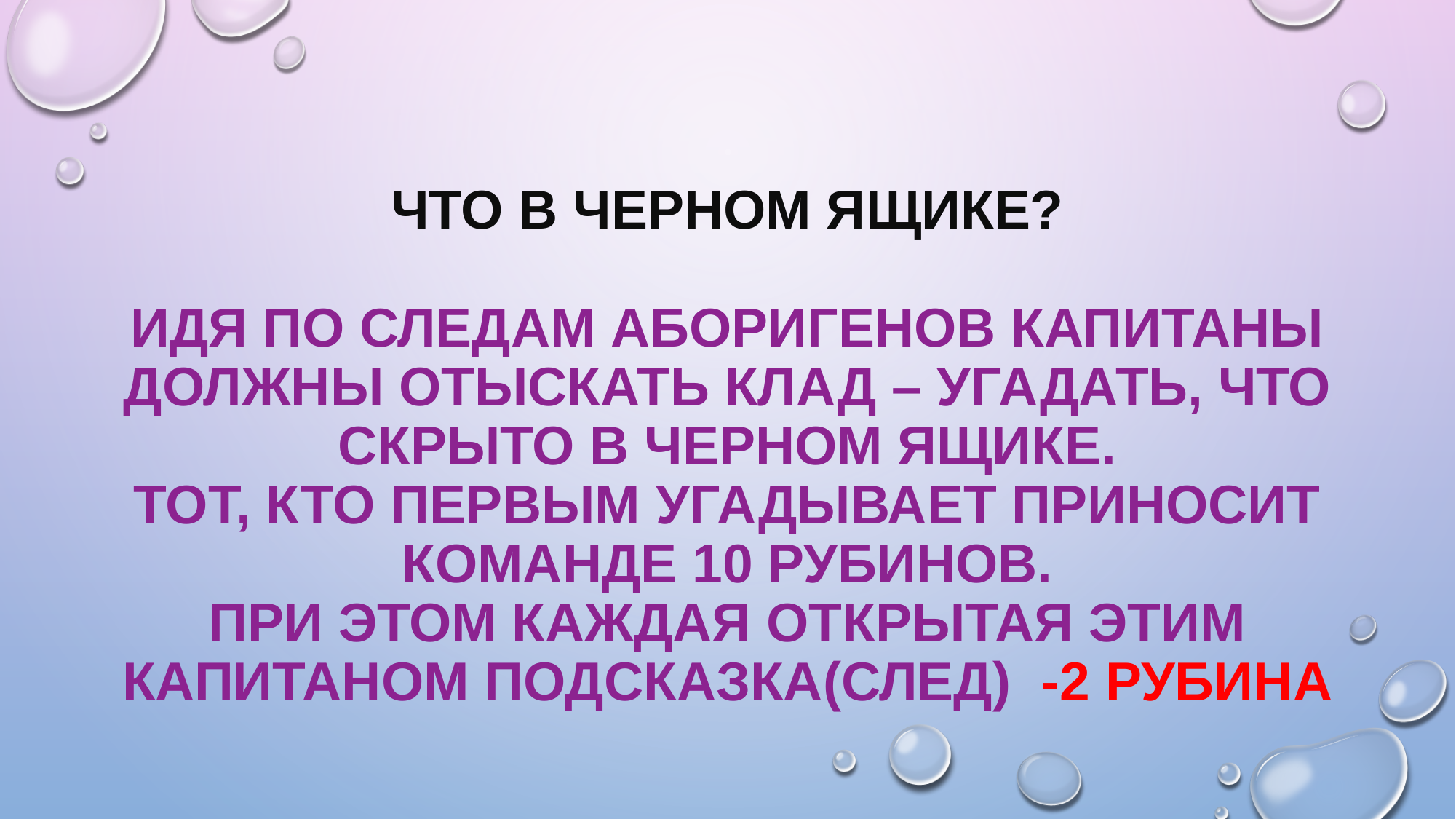

# Что в черном ящике? Идя по следам аборигенов капитаны должны отыскать клад – угадать, что скрыто в черном ящике. Тот, кто первым угадывает приносит команде 10 рубинов. При этом каждая открытая ЭТИМ КАПИТАНОМ подсказка(след)  -2 рубинА